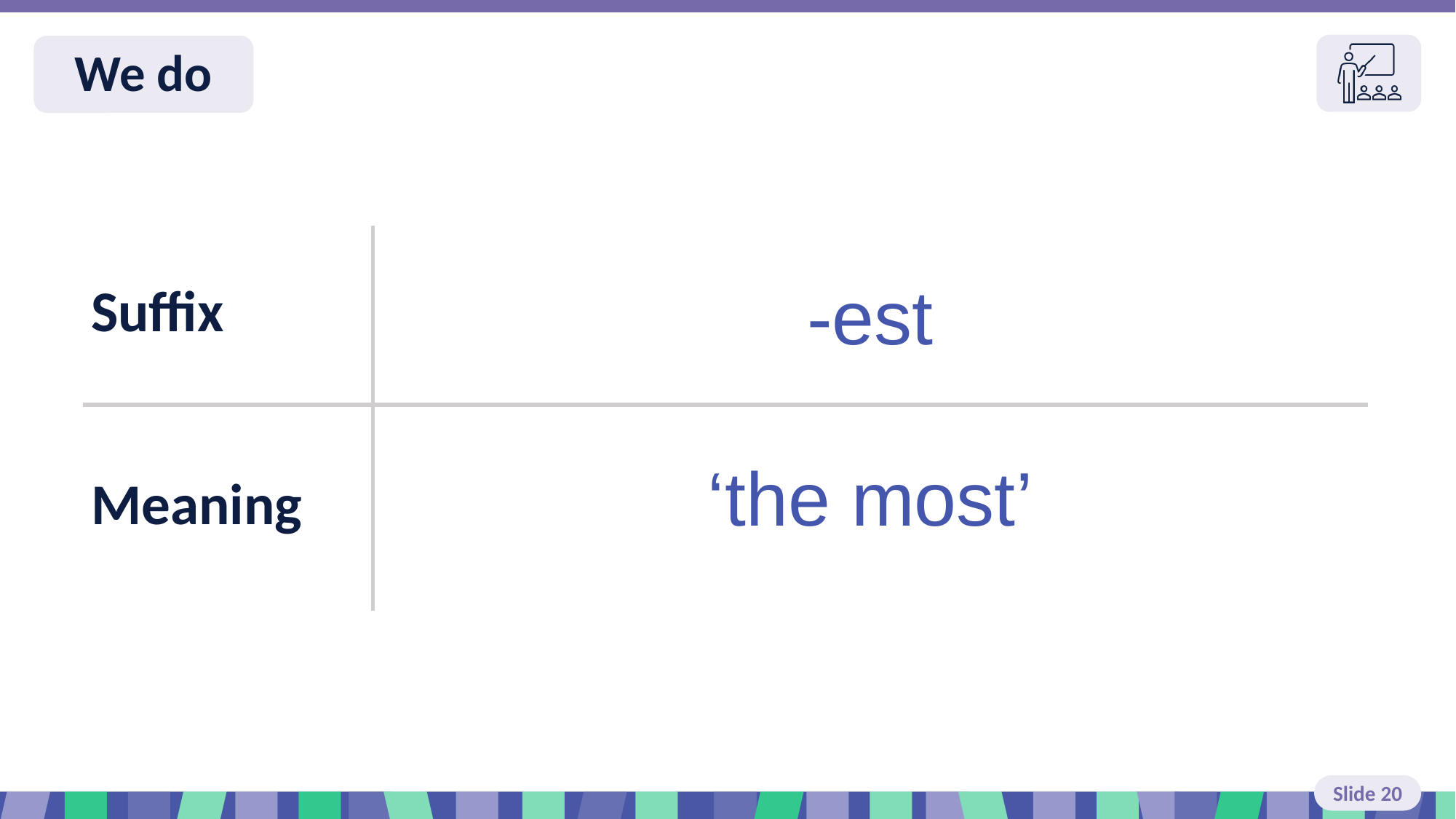

# Slide 20 We do
| Suffix | -est |
| --- | --- |
| Meaning | ‘the most’ |